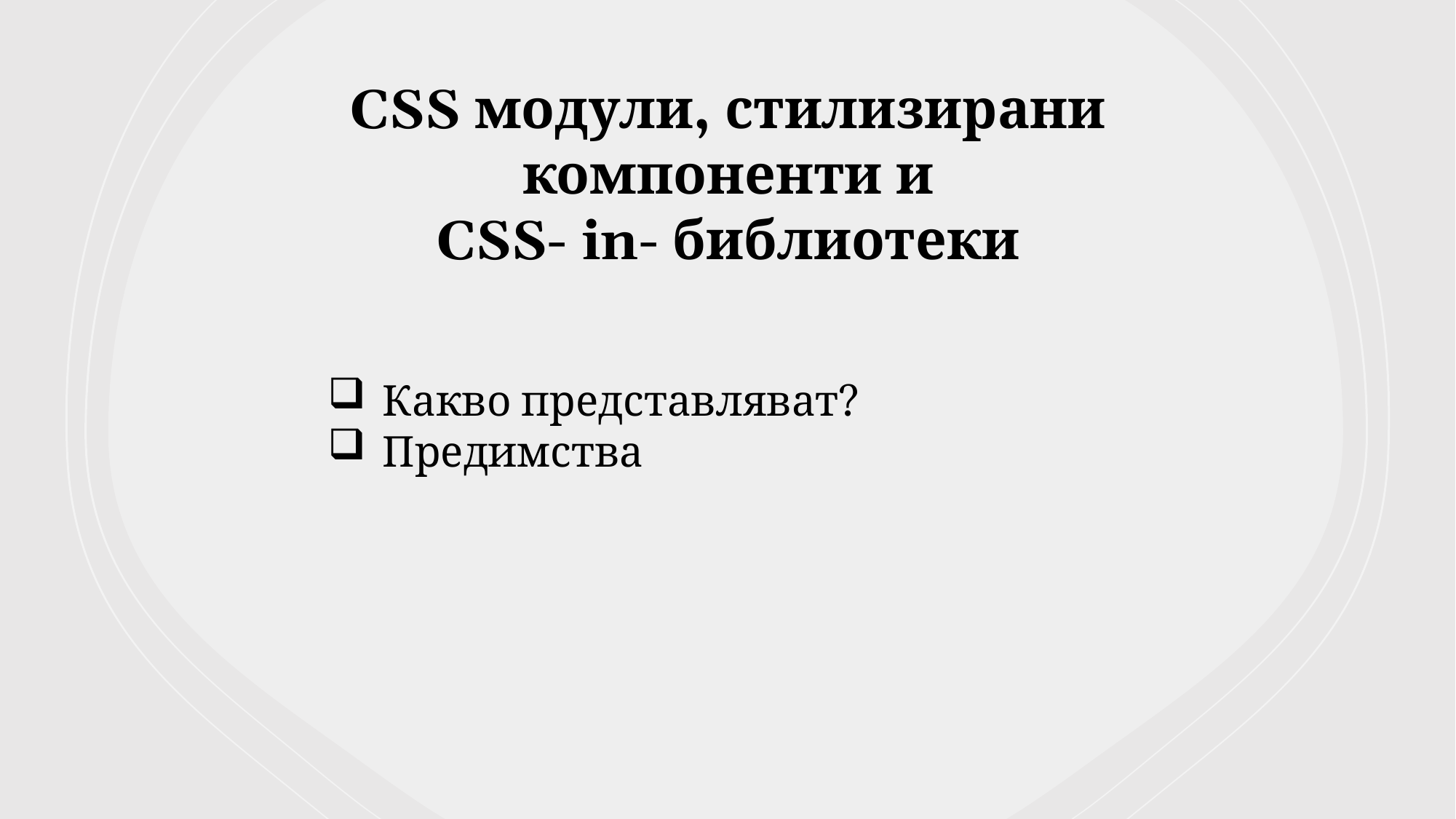

CSS модули, стилизирани компоненти и CSS- in- библиотеки
Какво представляват?
Предимства